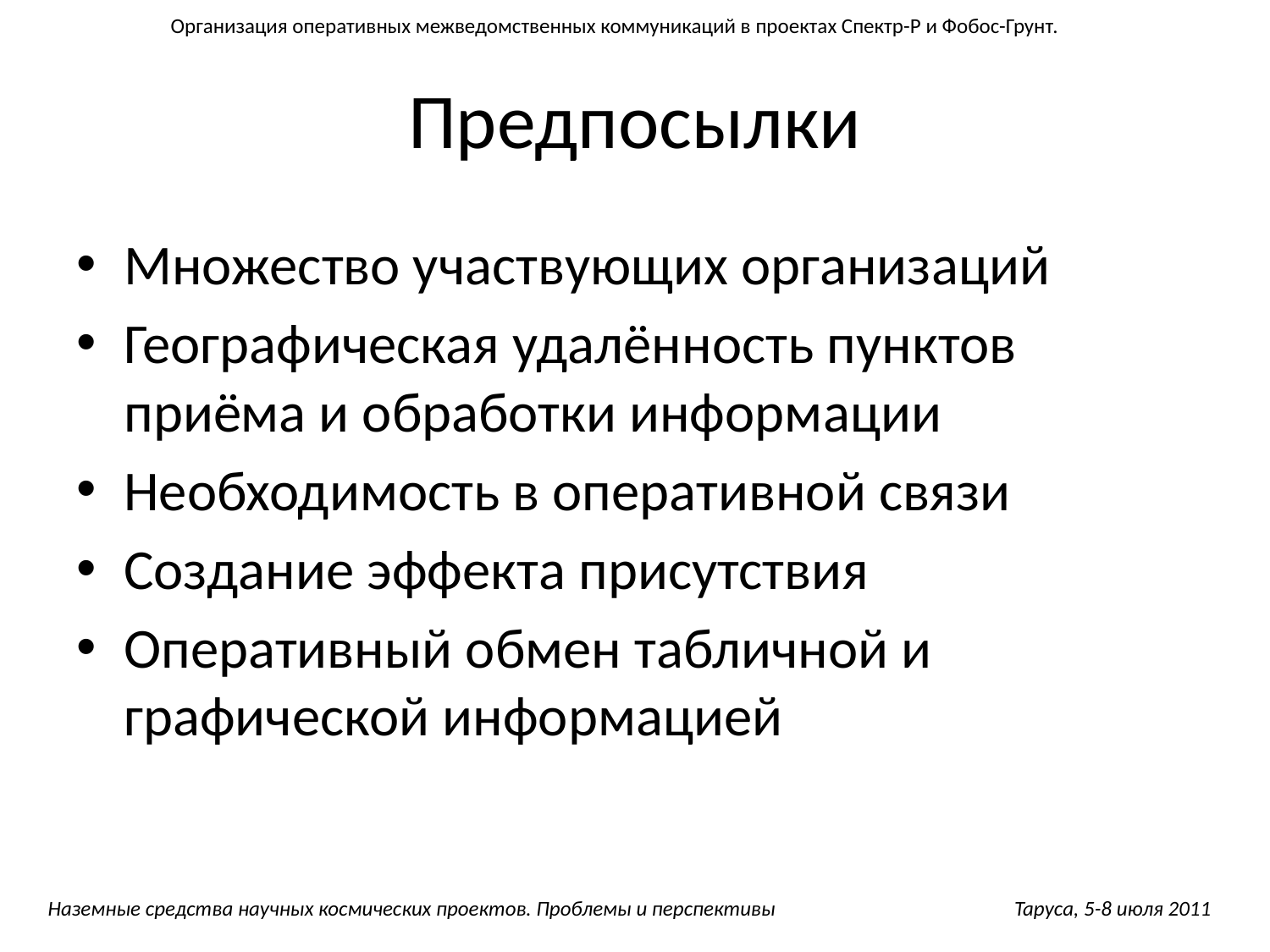

Организация оперативных межведомственных коммуникаций в проектах Спектр-Р и Фобос-Грунт.
# Предпосылки
Множество участвующих организаций
Географическая удалённость пунктов приёма и обработки информации
Необходимость в оперативной связи
Создание эффекта присутствия
Оперативный обмен табличной и графической информацией

Наземные средства научных космических проектов. Проблемы и перспективы		                Таруса, 5-8 июля 2011